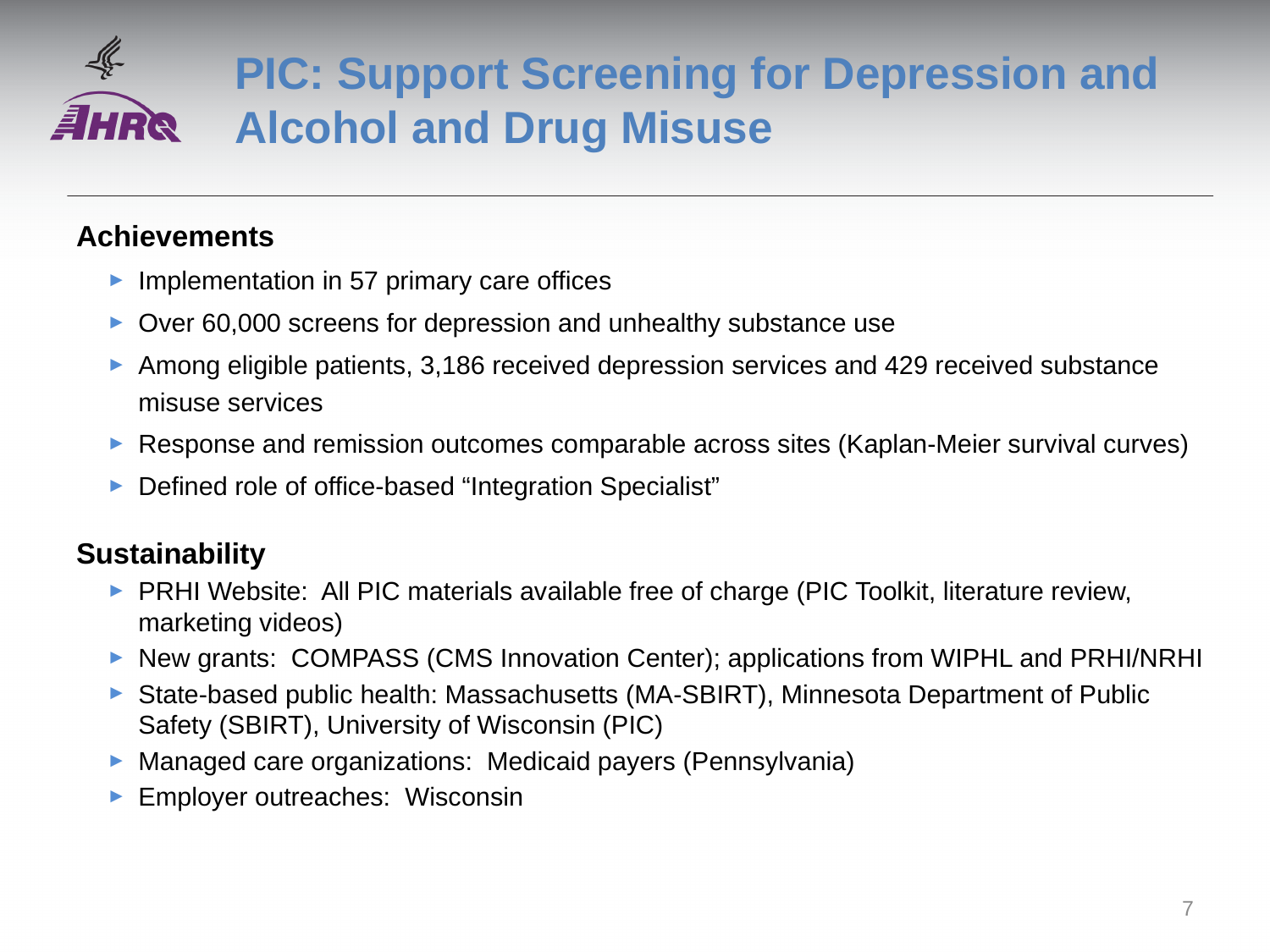

# PIC: Support Screening for Depression and Alcohol and Drug Misuse
Achievements
Implementation in 57 primary care offices
Over 60,000 screens for depression and unhealthy substance use
Among eligible patients, 3,186 received depression services and 429 received substance misuse services
Response and remission outcomes comparable across sites (Kaplan-Meier survival curves)
Defined role of office-based “Integration Specialist”

Sustainability
PRHI Website:  All PIC materials available free of charge (PIC Toolkit, literature review, marketing videos)
New grants:  COMPASS (CMS Innovation Center); applications from WIPHL and PRHI/NRHI
State-based public health: Massachusetts (MA-SBIRT), Minnesota Department of Public Safety (SBIRT), University of Wisconsin (PIC)
Managed care organizations:  Medicaid payers (Pennsylvania)
Employer outreaches:  Wisconsin

7